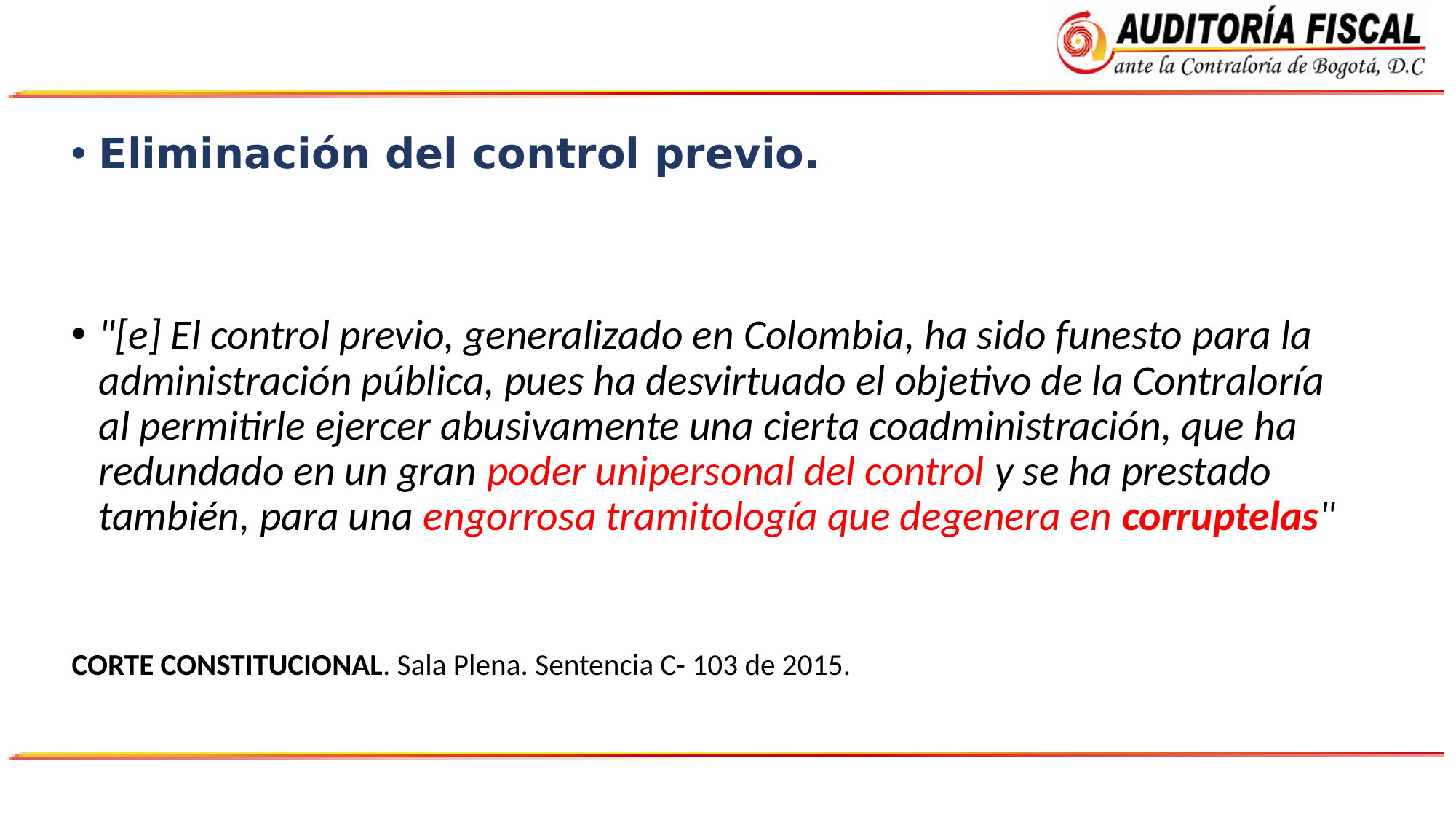

Eliminación del control previo.

"[e] El control previo, generalizado en Colombia, ha sido funesto para la administración pública, pues ha desvirtuado el objetivo de la Contraloría al permitirle ejercer abusivamente una cierta coadministración, que ha redundado en un gran poder unipersonal del control y se ha prestado también, para una engorrosa tramitología que degenera en corruptelas"

CORTE CONSTITUCIONAL. Sala Plena. Sentencia C- 103 de 2015.